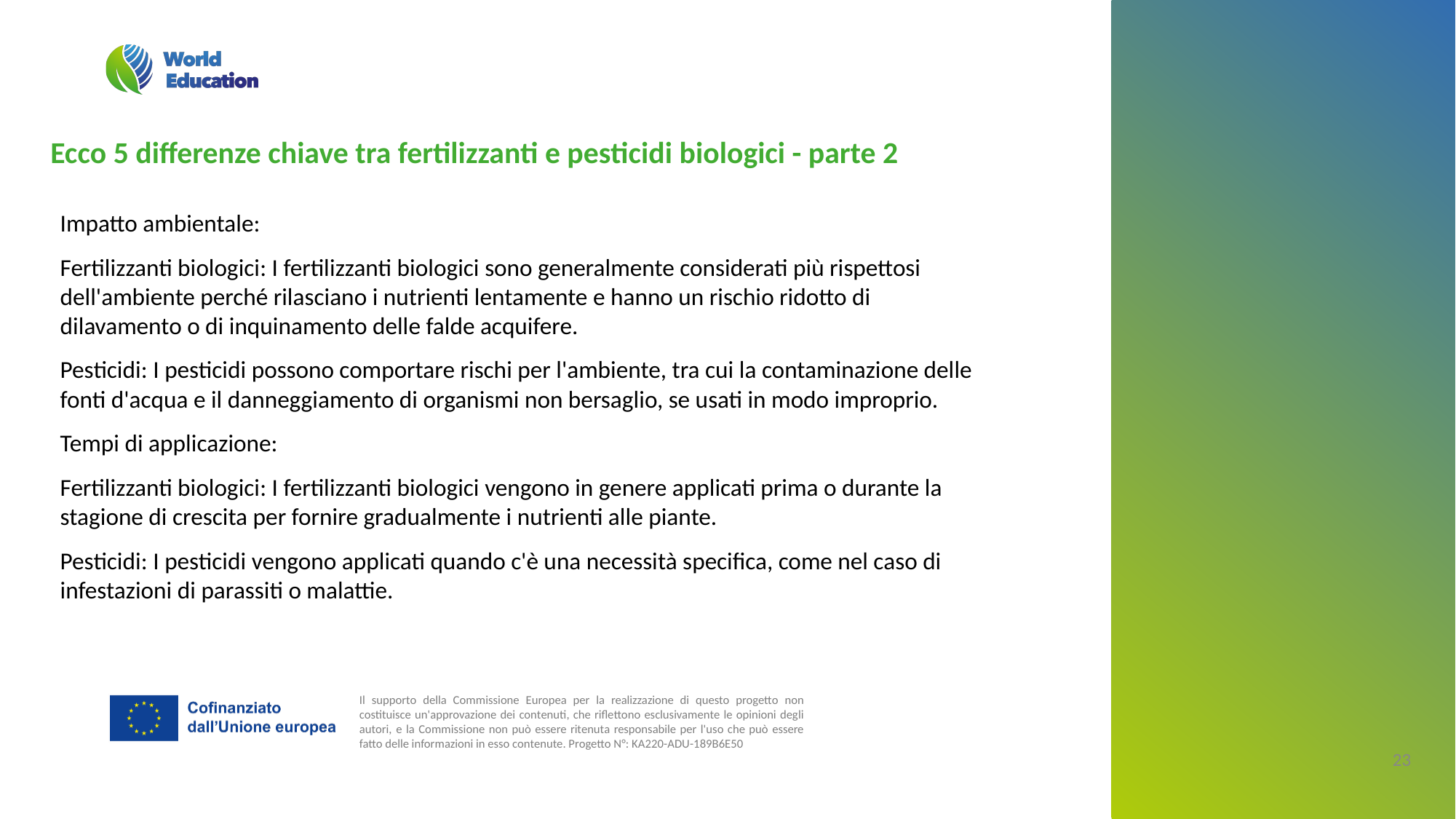

Ecco 5 differenze chiave tra fertilizzanti e pesticidi biologici - parte 2
Impatto ambientale:
Fertilizzanti biologici: I fertilizzanti biologici sono generalmente considerati più rispettosi dell'ambiente perché rilasciano i nutrienti lentamente e hanno un rischio ridotto di dilavamento o di inquinamento delle falde acquifere.
Pesticidi: I pesticidi possono comportare rischi per l'ambiente, tra cui la contaminazione delle fonti d'acqua e il danneggiamento di organismi non bersaglio, se usati in modo improprio.
Tempi di applicazione:
Fertilizzanti biologici: I fertilizzanti biologici vengono in genere applicati prima o durante la stagione di crescita per fornire gradualmente i nutrienti alle piante.
Pesticidi: I pesticidi vengono applicati quando c'è una necessità specifica, come nel caso di infestazioni di parassiti o malattie.
23